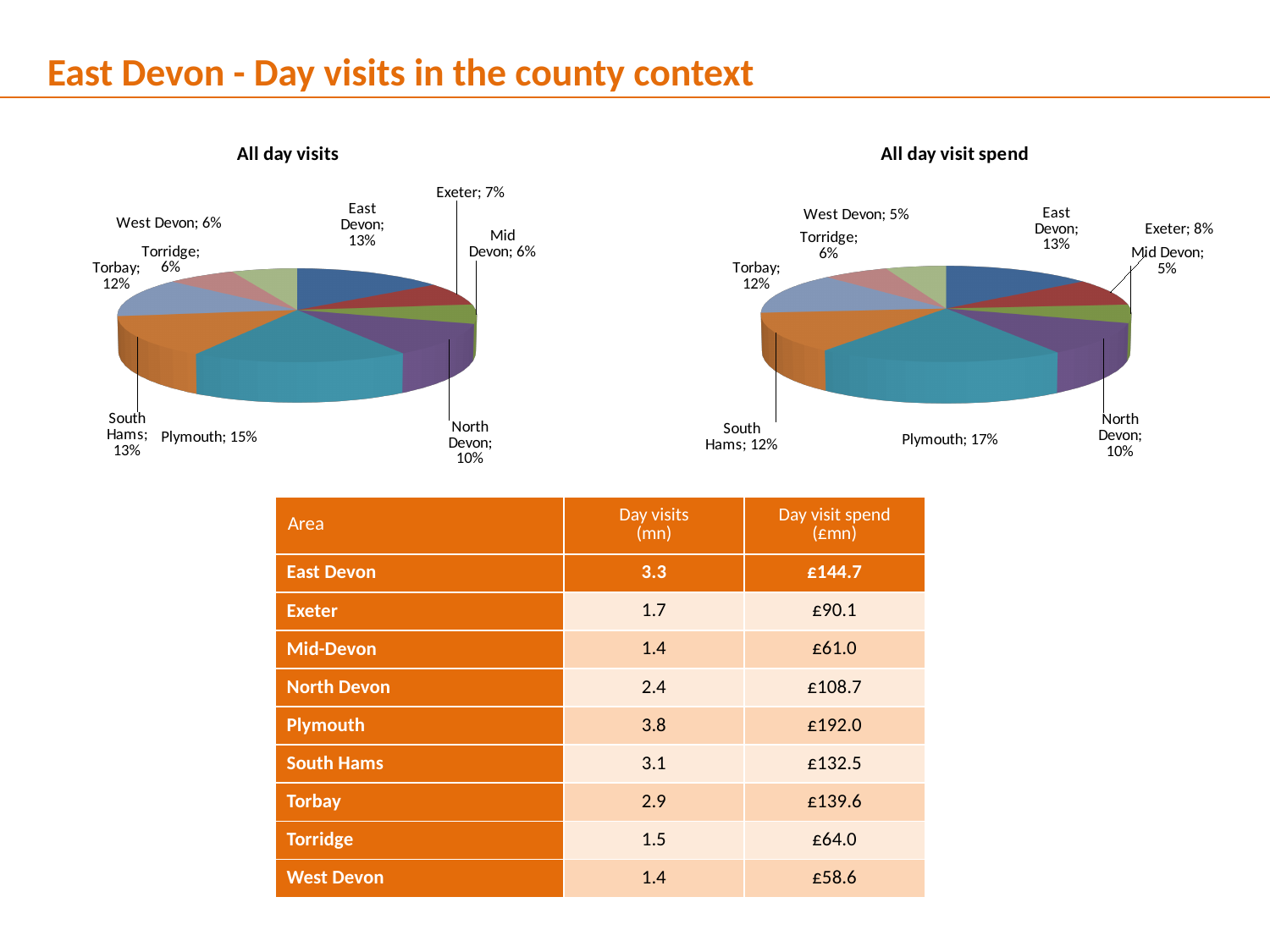

East Devon - Day visits in the county context

[unsupported chart]

[unsupported chart]

| Area | Day visits (mn) | Day visit spend (£mn) |
| --- | --- | --- |
| East Devon | 3.3 | £144.7 |
| Exeter | 1.7 | £90.1 |
| Mid-Devon | 1.4 | £61.0 |
| North Devon | 2.4 | £108.7 |
| Plymouth | 3.8 | £192.0 |
| South Hams | 3.1 | £132.5 |
| Torbay | 2.9 | £139.6 |
| Torridge | 1.5 | £64.0 |
| West Devon | 1.4 | £58.6 |